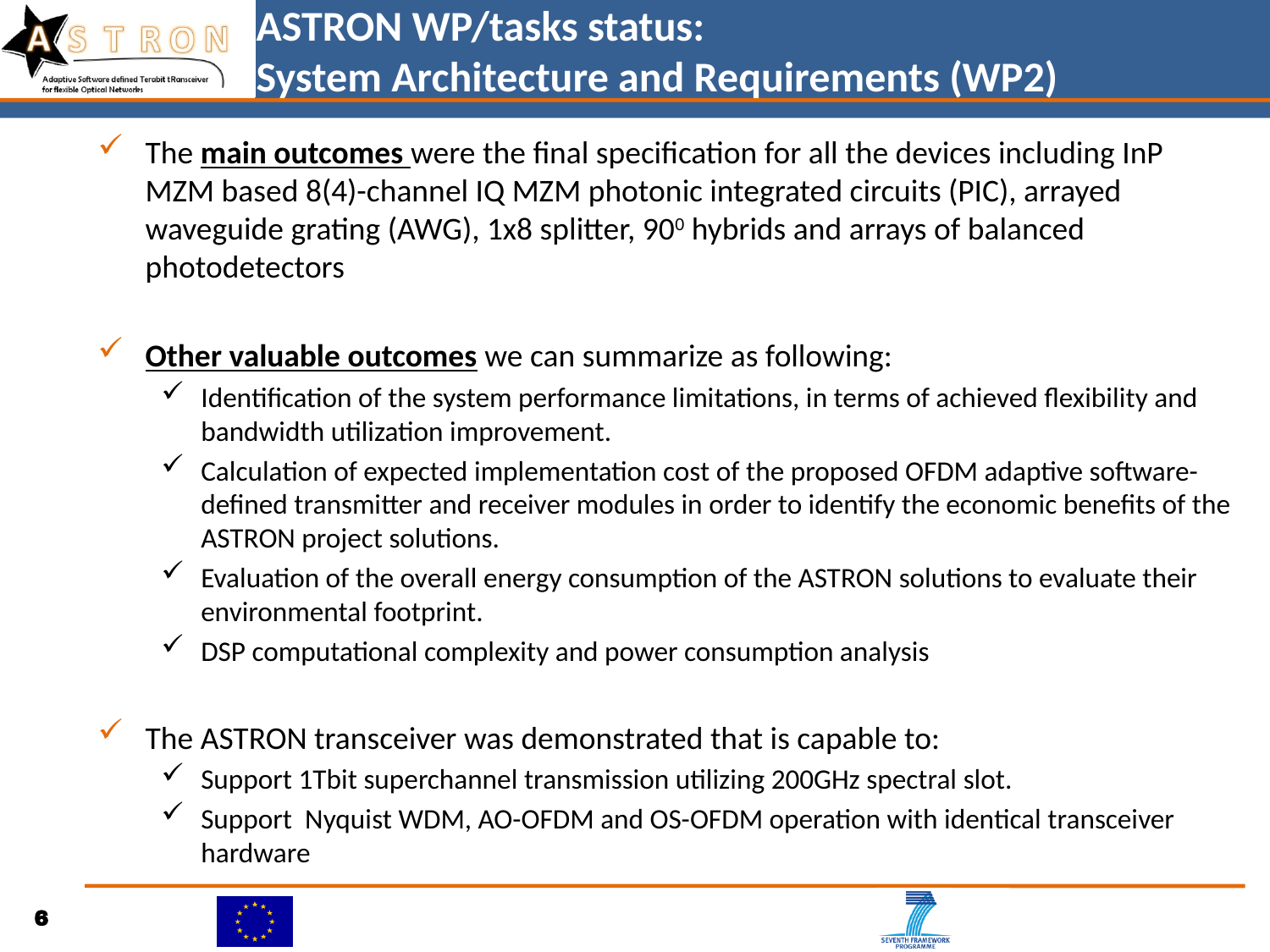

# ASTRON WP/tasks status: System Architecture and Requirements (WP2)
The main outcomes were the final specification for all the devices including InP MZM based 8(4)-channel IQ MZM photonic integrated circuits (PIC), arrayed waveguide grating (AWG), 1x8 splitter, 900 hybrids and arrays of balanced photodetectors

Other valuable outcomes we can summarize as following:
Identification of the system performance limitations, in terms of achieved flexibility and bandwidth utilization improvement.
Calculation of expected implementation cost of the proposed OFDM adaptive software-defined transmitter and receiver modules in order to identify the economic benefits of the ASTRON project solutions.
Evaluation of the overall energy consumption of the ASTRON solutions to evaluate their environmental footprint.
DSP computational complexity and power consumption analysis

The ASTRON transceiver was demonstrated that is capable to:
Support 1Tbit superchannel transmission utilizing 200GHz spectral slot.
Support  Nyquist WDM, AO-OFDM and OS-OFDM operation with identical transceiver hardware